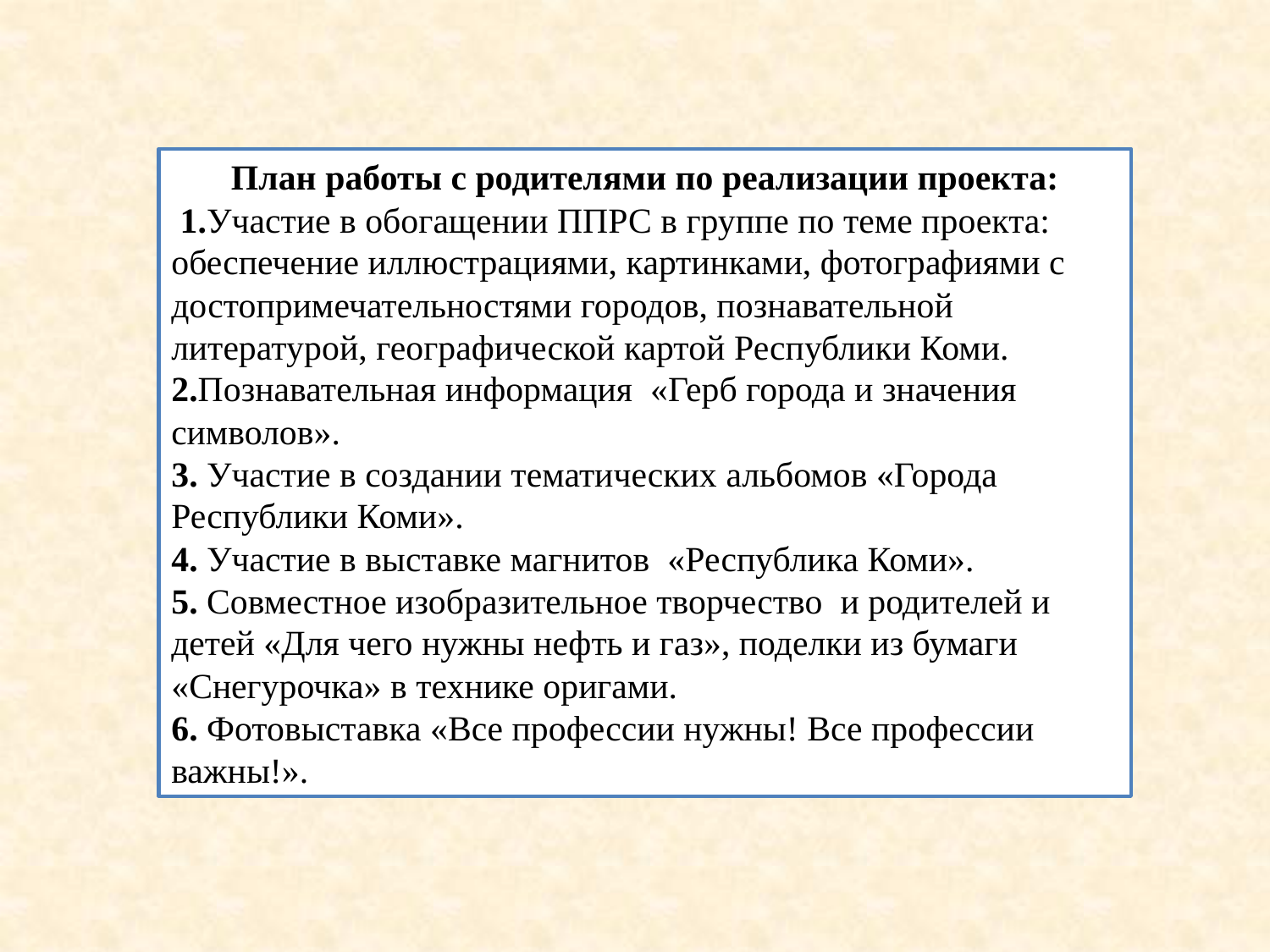

План работы с родителями по реализации проекта:
 1.Участие в обогащении ППРС в группе по теме проекта: обеспечение иллюстрациями, картинками, фотографиями с достопримечательностями городов, познавательной литературой, географической картой Республики Коми.
2.Познавательная информация  «Герб города и значения символов».
3. Участие в создании тематических альбомов «Города Республики Коми».
4. Участие в выставке магнитов  «Республика Коми».
5. Совместное изобразительное творчество  и родителей и детей «Для чего нужны нефть и газ», поделки из бумаги «Снегурочка» в технике оригами.
6. Фотовыставка «Все профессии нужны! Все профессии важны!».